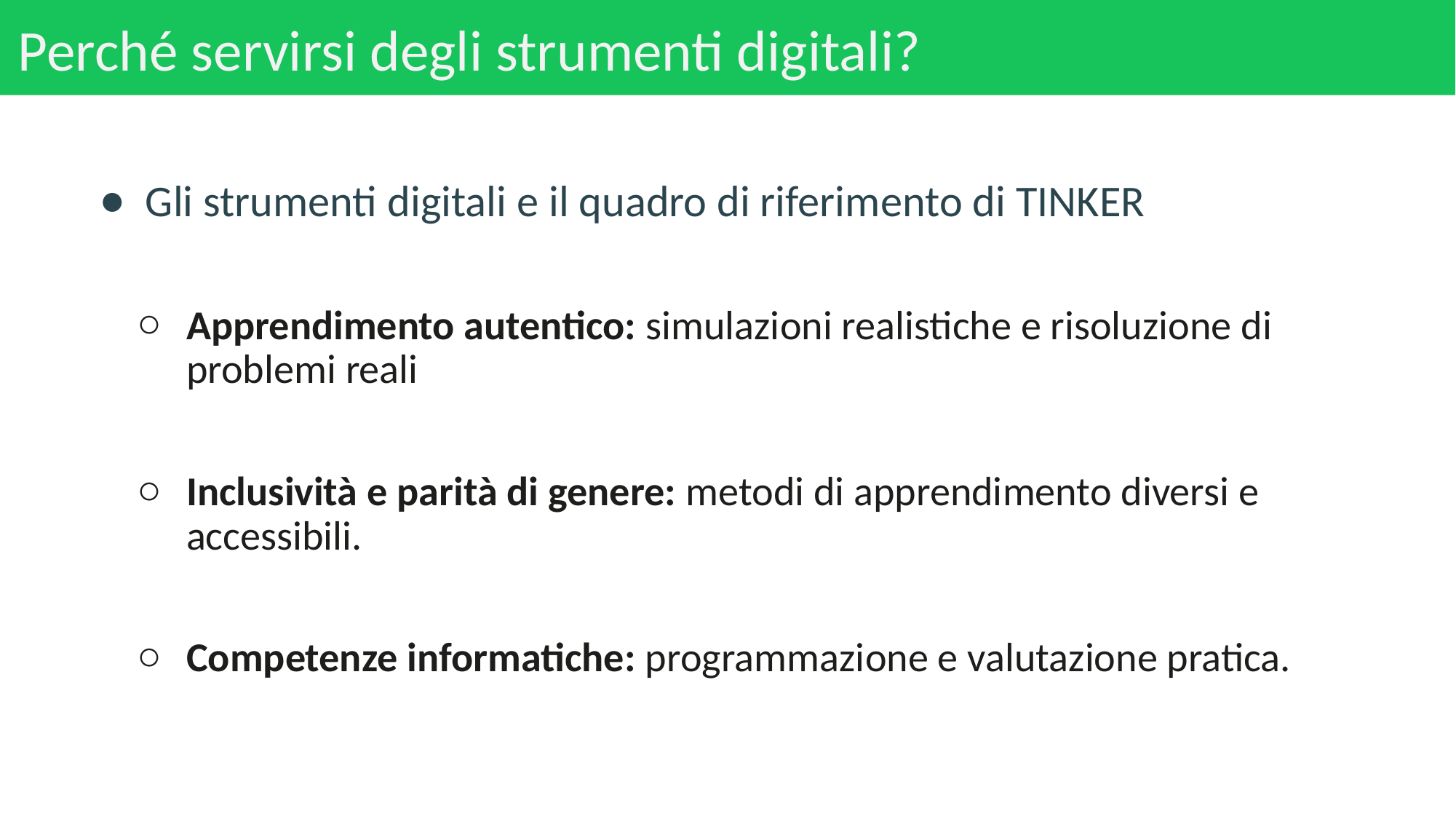

# Perché servirsi degli strumenti digitali?

Gli strumenti digitali e il quadro di riferimento di TINKER

Apprendimento autentico: simulazioni realistiche e risoluzione di problemi reali

Inclusività e parità di genere: metodi di apprendimento diversi e accessibili.

Competenze informatiche: programmazione e valutazione pratica.